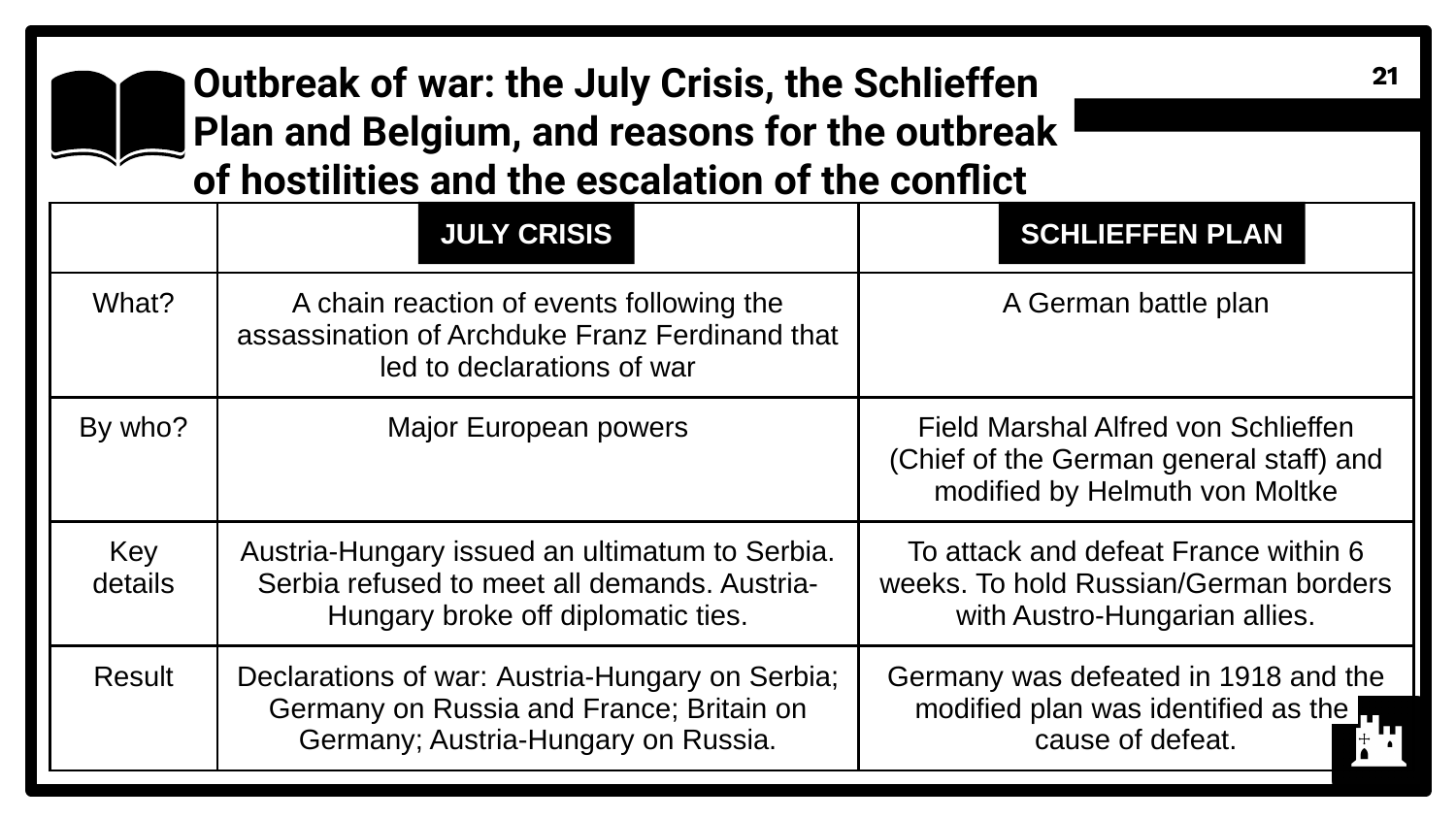

Outbreak of war: the July Crisis, the Schlieffen Plan and Belgium, and reasons for the outbreak of hostilities and the escalation of the conflict
21

JULY CRISIS
SCHLIEFFEN PLAN
|  |  |  |
| --- | --- | --- |
| What? | A chain reaction of events following the assassination of Archduke Franz Ferdinand that led to declarations of war | A German battle plan |
| By who? | Major European powers | Field Marshal Alfred von Schlieffen (Chief of the German general staff) and modified by Helmuth von Moltke |
| Key details | Austria-Hungary issued an ultimatum to Serbia. Serbia refused to meet all demands. Austria-Hungary broke off diplomatic ties. | To attack and defeat France within 6 weeks. To hold Russian/German borders with Austro-Hungarian allies. |
| Result | Declarations of war: Austria-Hungary on Serbia; Germany on Russia and France; Britain on Germany; Austria-Hungary on Russia. | Germany was defeated in 1918 and the modified plan was identified as the cause of defeat. |